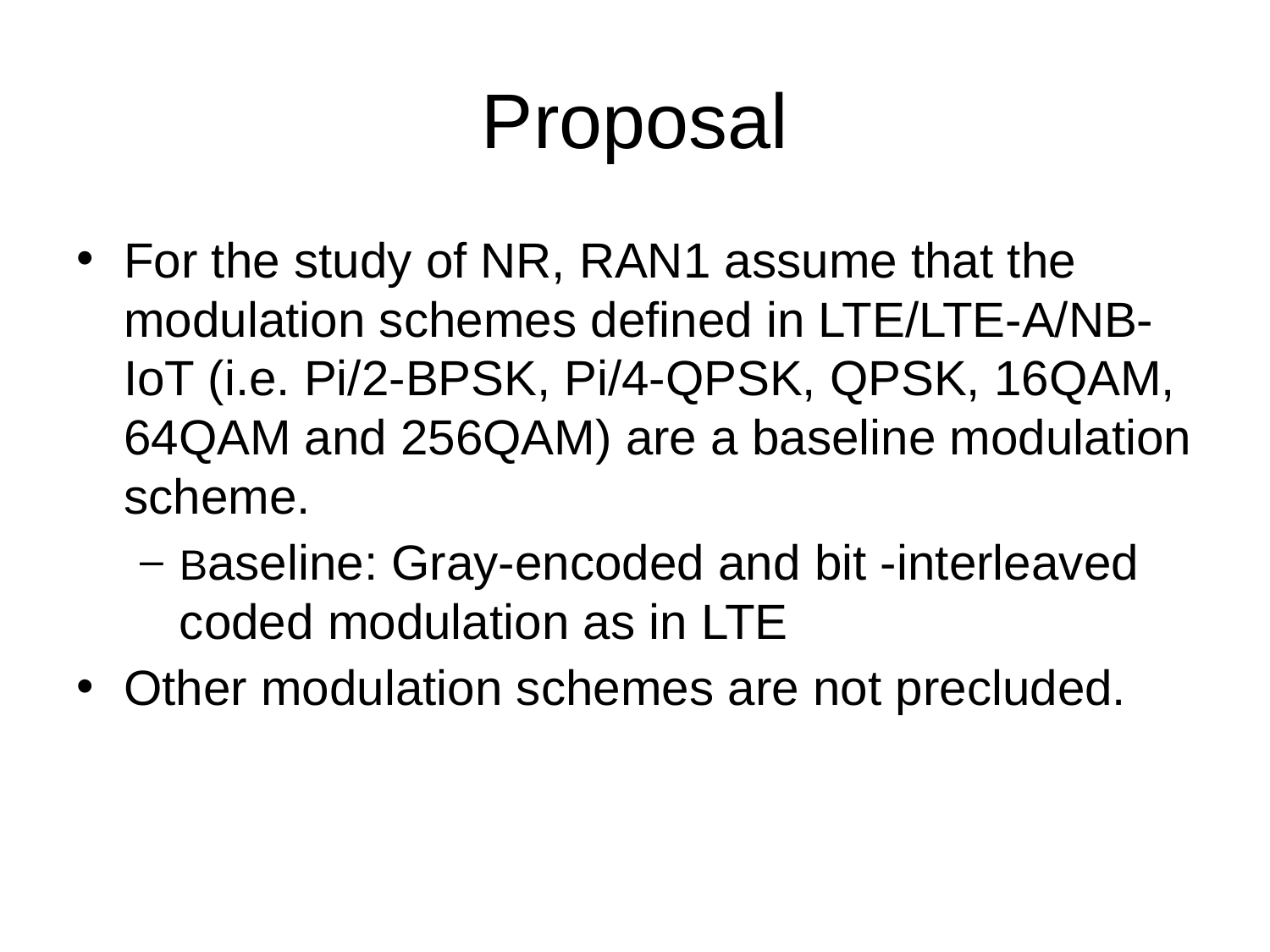

# Proposal
For the study of NR, RAN1 assume that the modulation schemes defined in LTE/LTE-A/NB-IoT (i.e. Pi/2-BPSK, Pi/4-QPSK, QPSK, 16QAM, 64QAM and 256QAM) are a baseline modulation scheme.
Baseline: Gray-encoded and bit -interleaved coded modulation as in LTE
Other modulation schemes are not precluded.